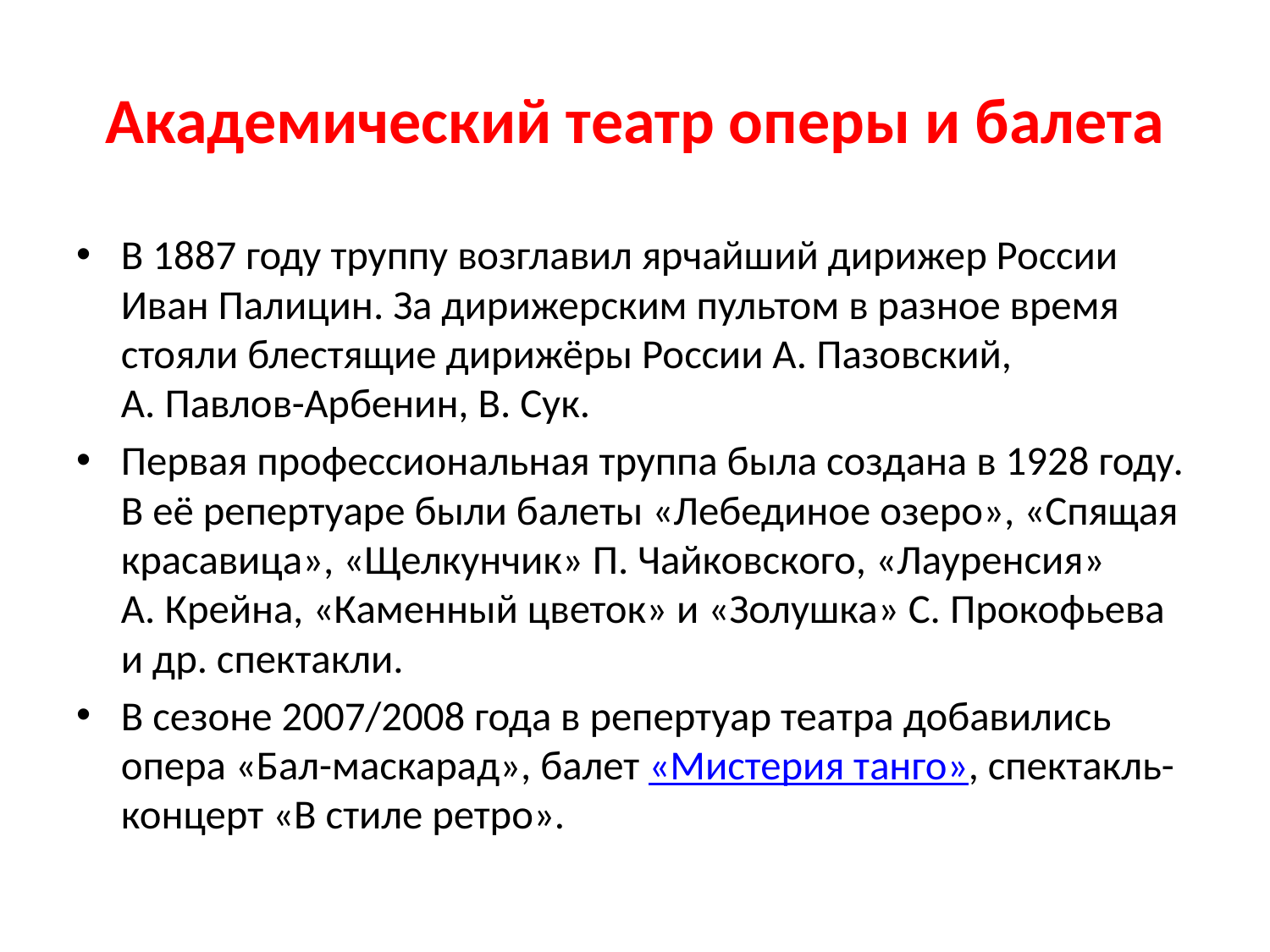

# Академический театр оперы и балета
В 1887 году труппу возглавил ярчайший дирижер России Иван Палицин. За дирижерским пультом в разное время стояли блестящие дирижёры России А. Пазовский, А. Павлов-Арбенин, В. Сук.
Первая профессиональная труппа была создана в 1928 году. В её репертуаре были балеты «Лебединое озеро», «Спящая красавица», «Щелкунчик» П. Чайковского, «Лауренсия» А. Крейна, «Каменный цветок» и «Золушка» С. Прокофьева и др. спектакли.
В сезоне 2007/2008 года в репертуар театра добавились опера «Бал-маскарад», балет «Мистерия танго», спектакль-концерт «В стиле ретро».